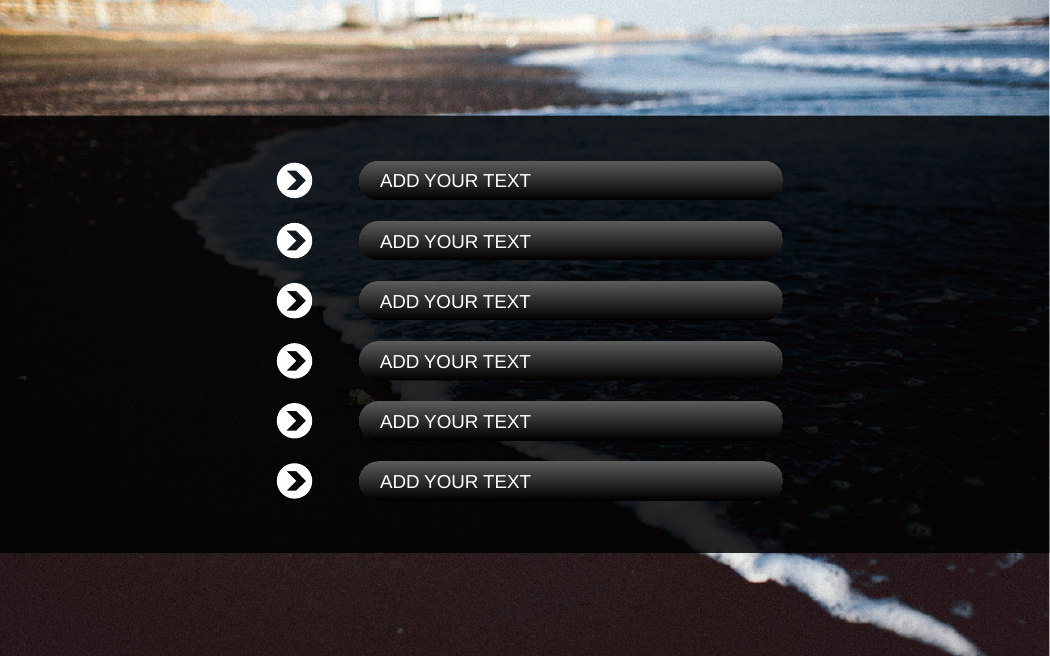

ADD YOUR TEXT

ADD YOUR TEXT

ADD YOUR TEXT

ADD YOUR TEXT

ADD YOUR TEXT

ADD YOUR TEXT